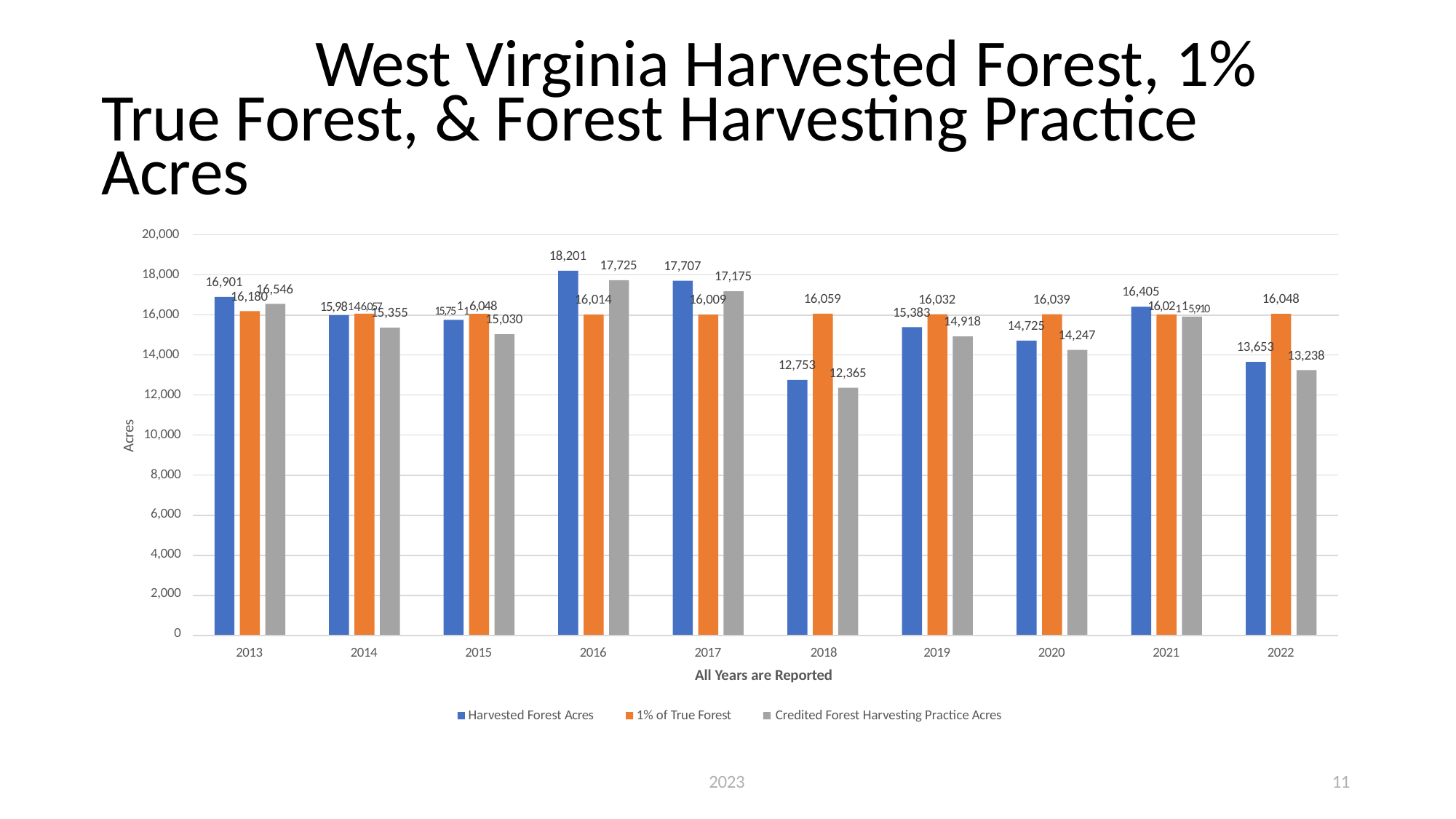

# West Virginia Harvested Forest, 1% True Forest, & Forest Harvesting Practice Acres
20,000

18,201
17,725
17,707
18,000
17,175

16,901
16,546
16,405
16,180
16,059
15,75116,048
16,048
16,039
16,032
16,02115,910
16,014
16,009
15,98146,057
15,383
15,355
16,000
15,030
14,918
14,725
14,247
13,653
14,000
13,238
12,753
12,365
12,000

10,000

8,000

6,000

4,000

2,000

0
Acres
2017	2018
All Years are Reported
2013
2014
2015
2016
2019
2020
2021
2022
Harvested Forest Acres
1% of True Forest	Credited Forest Harvesting Practice Acres

2023
11